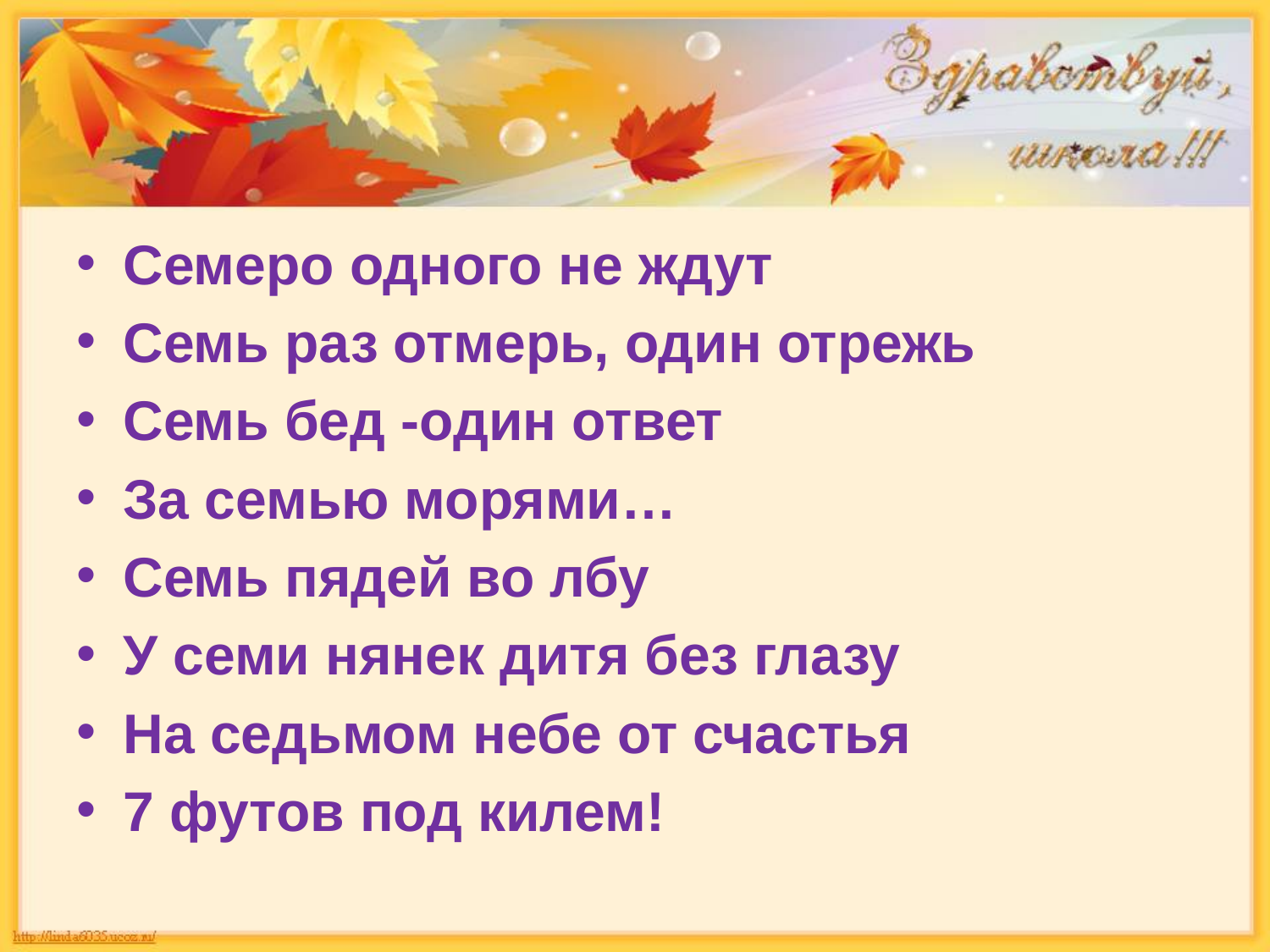

Семеро одного не ждут
Семь раз отмерь, один отрежь
Семь бед -один ответ
За семью морями…
Семь пядей во лбу
У семи нянек дитя без глазу
На седьмом небе от счастья
7 футов под килем!